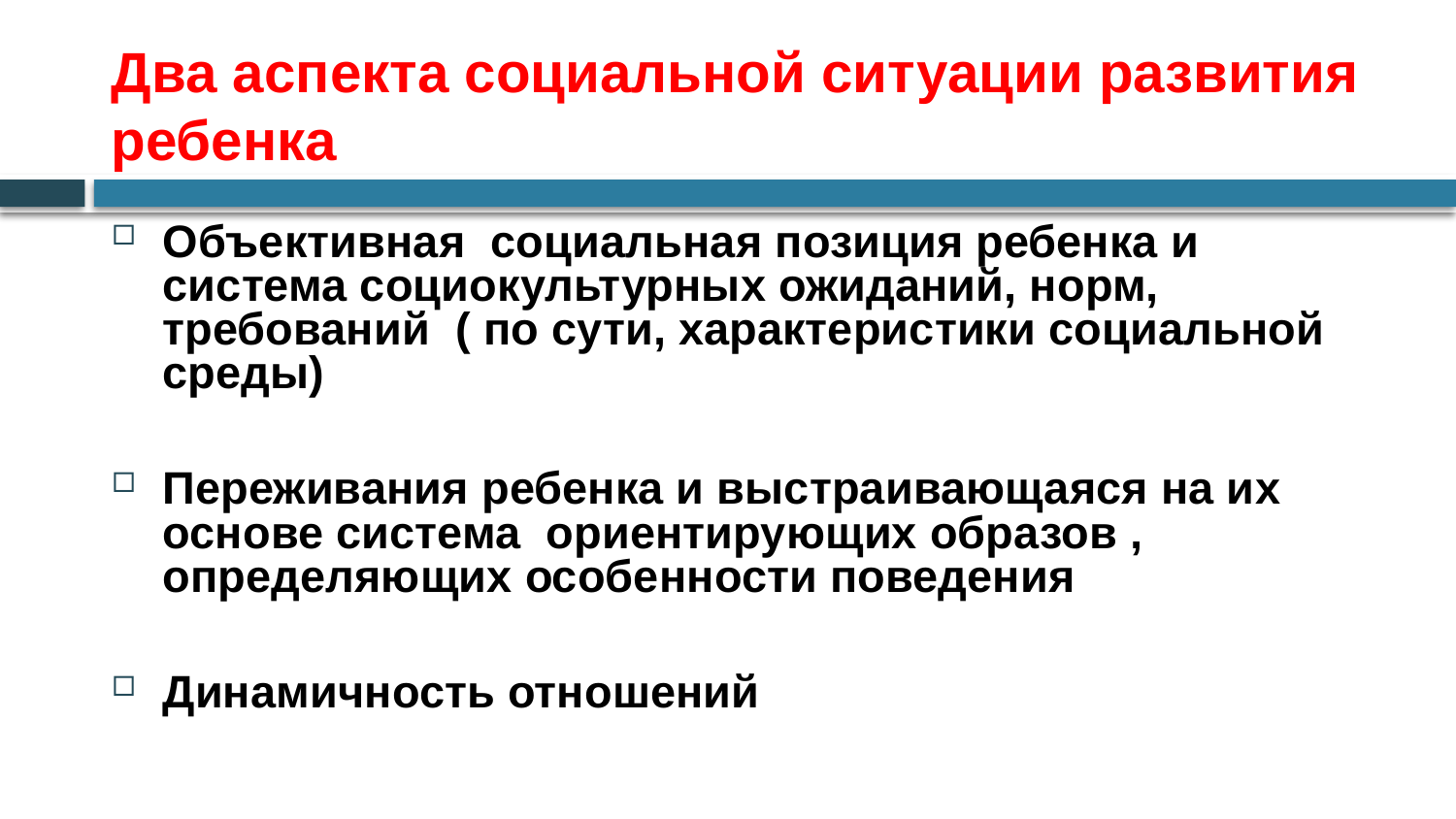

# Два аспекта социальной ситуации развития ребенка
Объективная  социальная позиция ребенка и система социокультурных ожиданий, норм, требований  ( по сути, характеристики социальной среды)

Переживания ребенка и выстраивающаяся на их основе система  ориентирующих образов , определяющих особенности поведения

Динамичность отношений